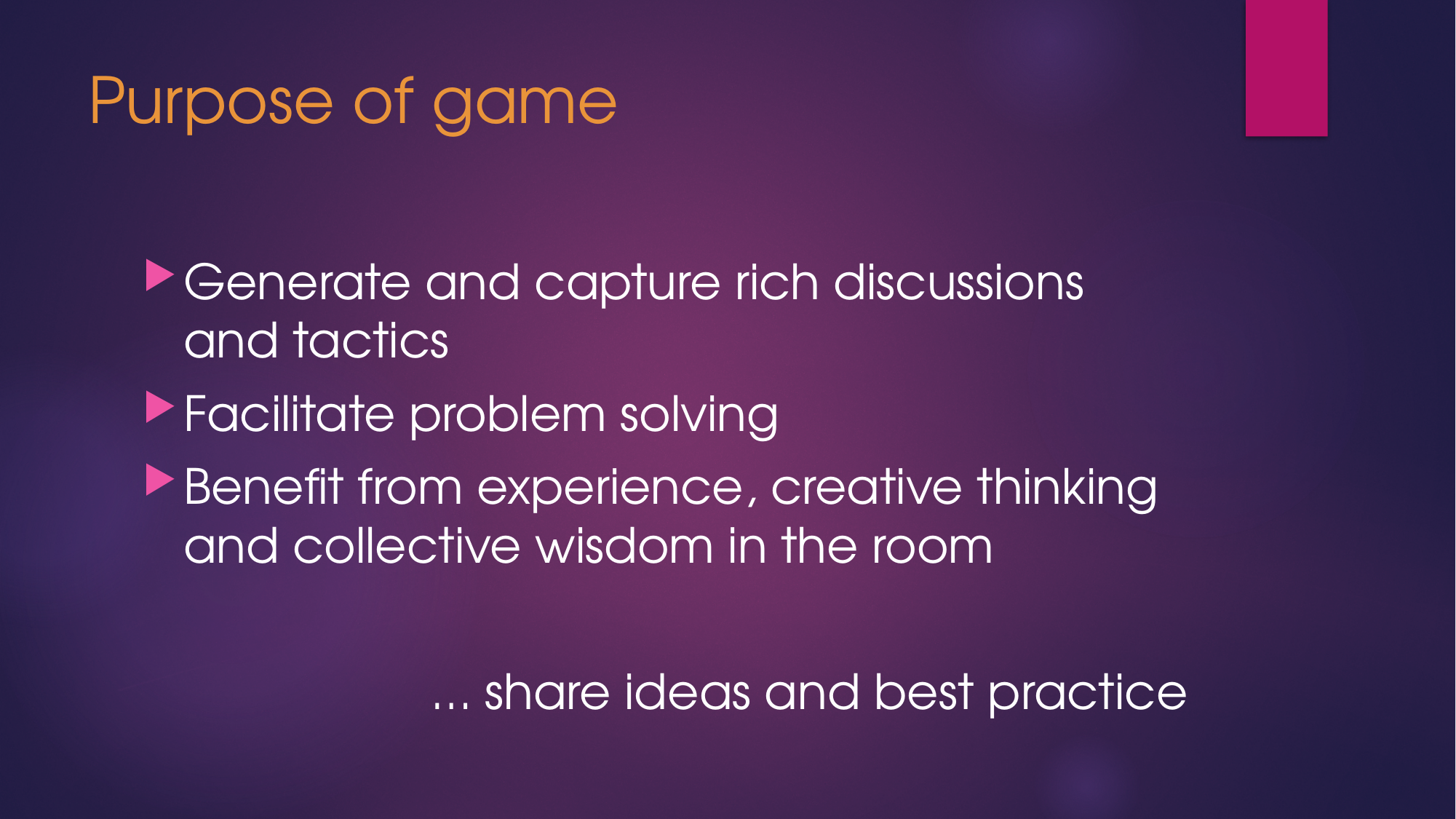

# Purpose of game
Generate and capture rich discussions and tactics
Facilitate problem solving
Benefit from experience, creative thinking and collective wisdom in the room

… share ideas and best practice